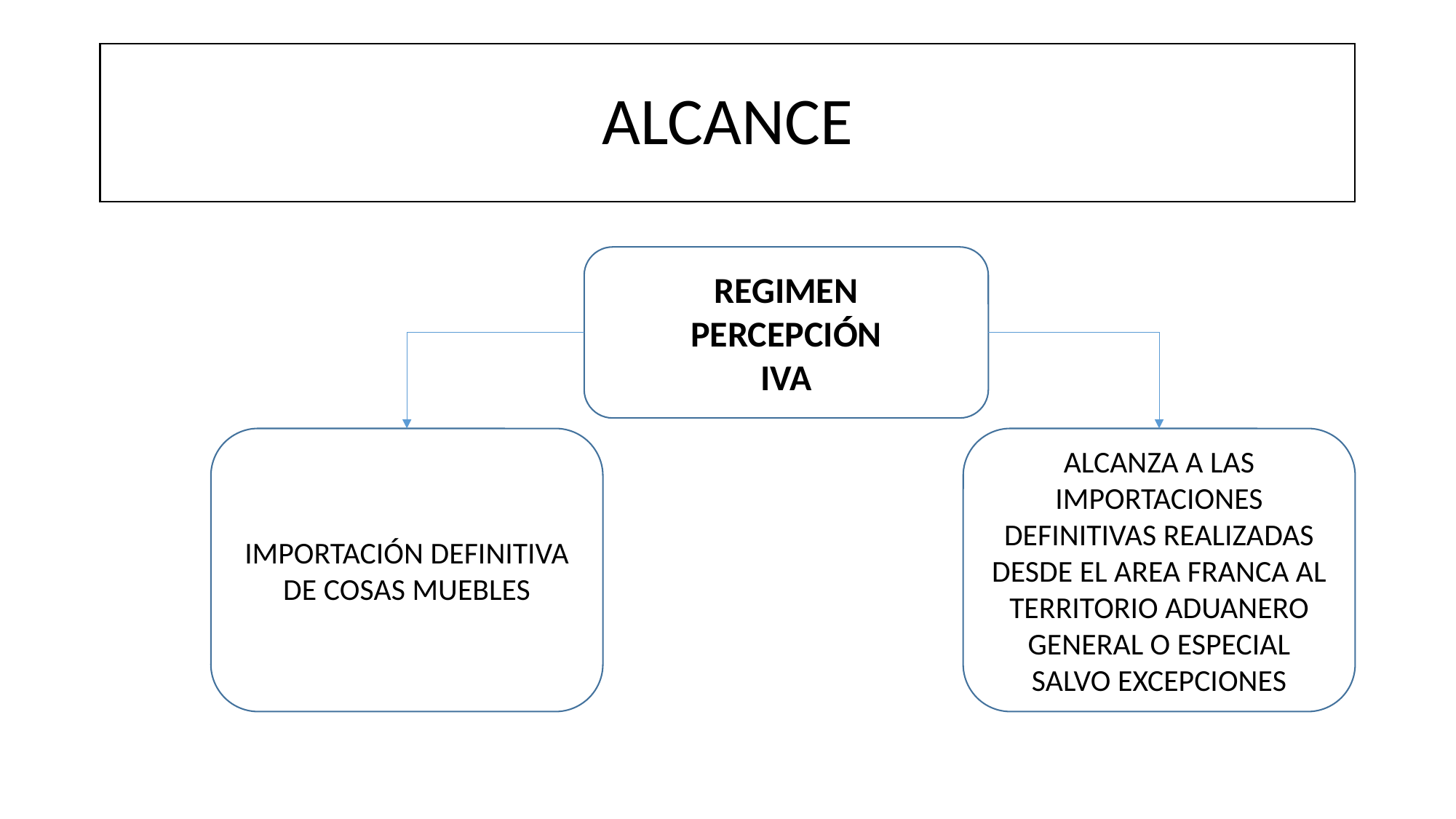

# ALCANCE
REGIMEN
PERCEPCIÓN
IVA
IMPORTACIÓN DEFINITIVA DE COSAS MUEBLES
ALCANZA A LAS IMPORTACIONES DEFINITIVAS REALIZADAS DESDE EL AREA FRANCA AL TERRITORIO ADUANERO GENERAL O ESPECIAL SALVO EXCEPCIONES